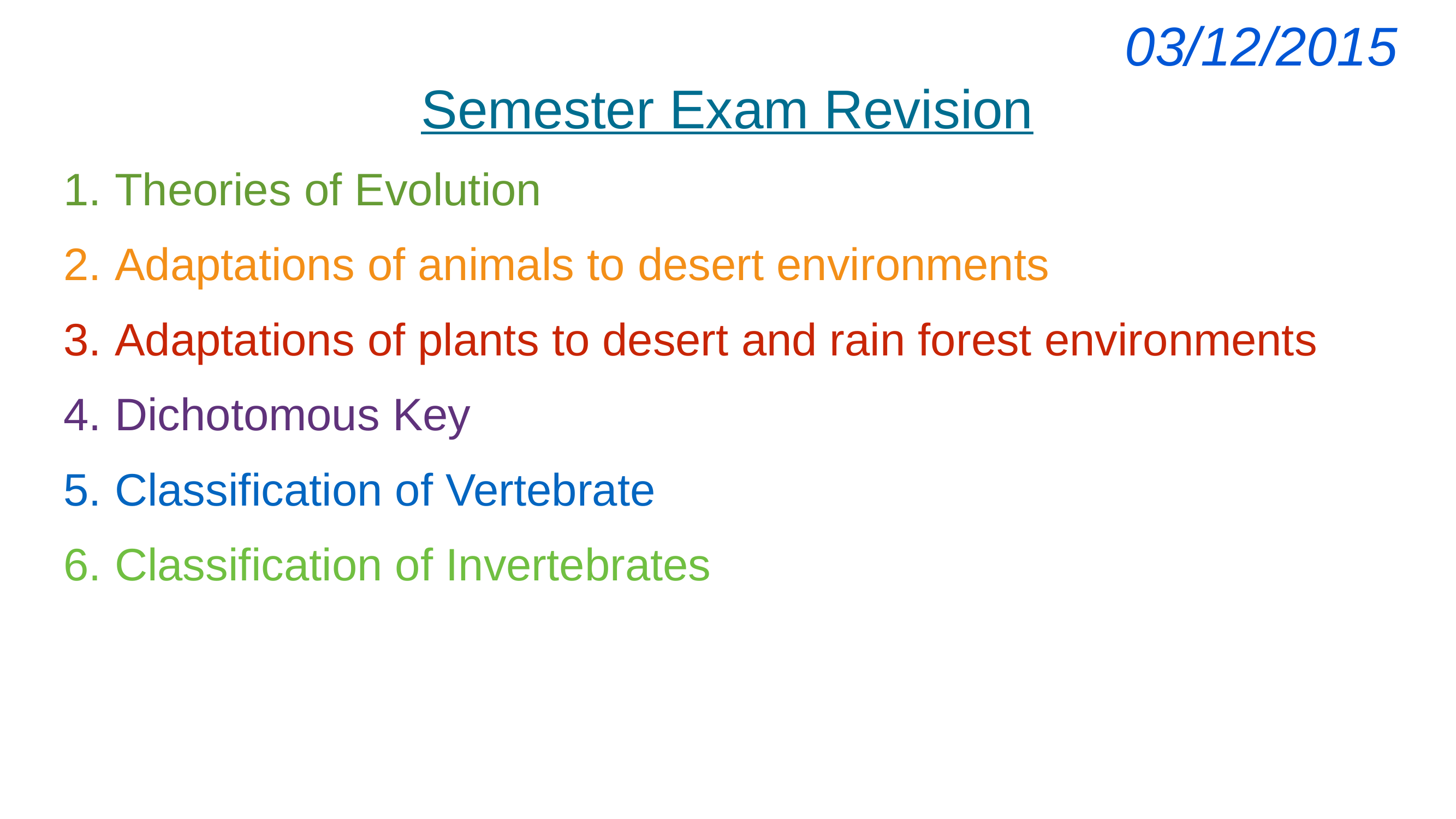

| 03/12/2015 |
| --- |
Semester Exam Revision
Theories of Evolution
Adaptations of animals to desert environments
Adaptations of plants to desert and rain forest environments
Dichotomous Key
Classification of Vertebrate
Classification of Invertebrates